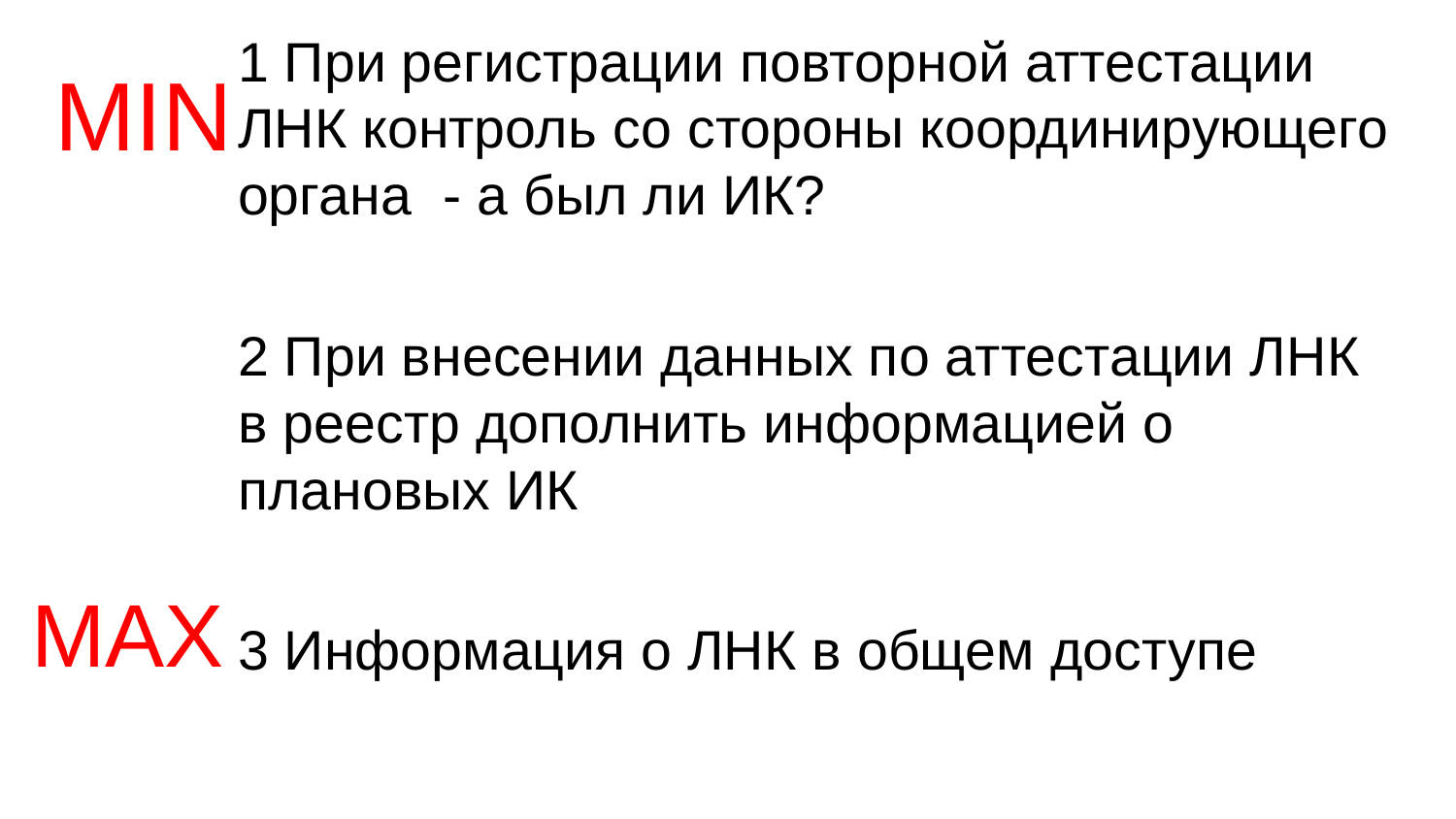

#
1 При регистрации повторной аттестации ЛНК контроль со стороны координирующего органа  - а был ли ИК?

2 При внесении данных по аттестации ЛНК в реестр дополнить информацией о плановых ИК

3 Информация о ЛНК в общем доступе

MIN
MAX